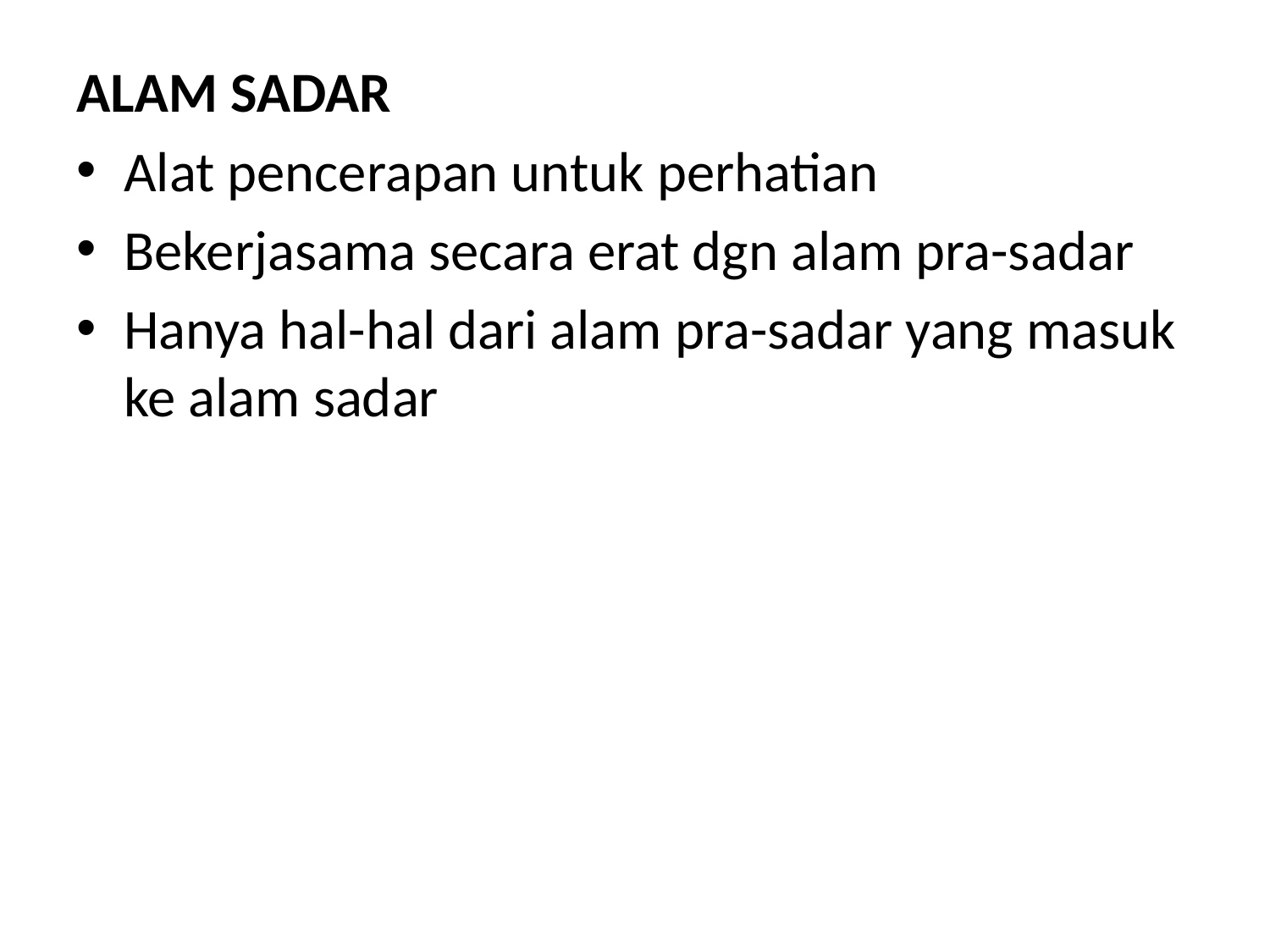

ALAM SADAR
Alat pencerapan untuk perhatian
Bekerjasama secara erat dgn alam pra-sadar
Hanya hal-hal dari alam pra-sadar yang masuk ke alam sadar